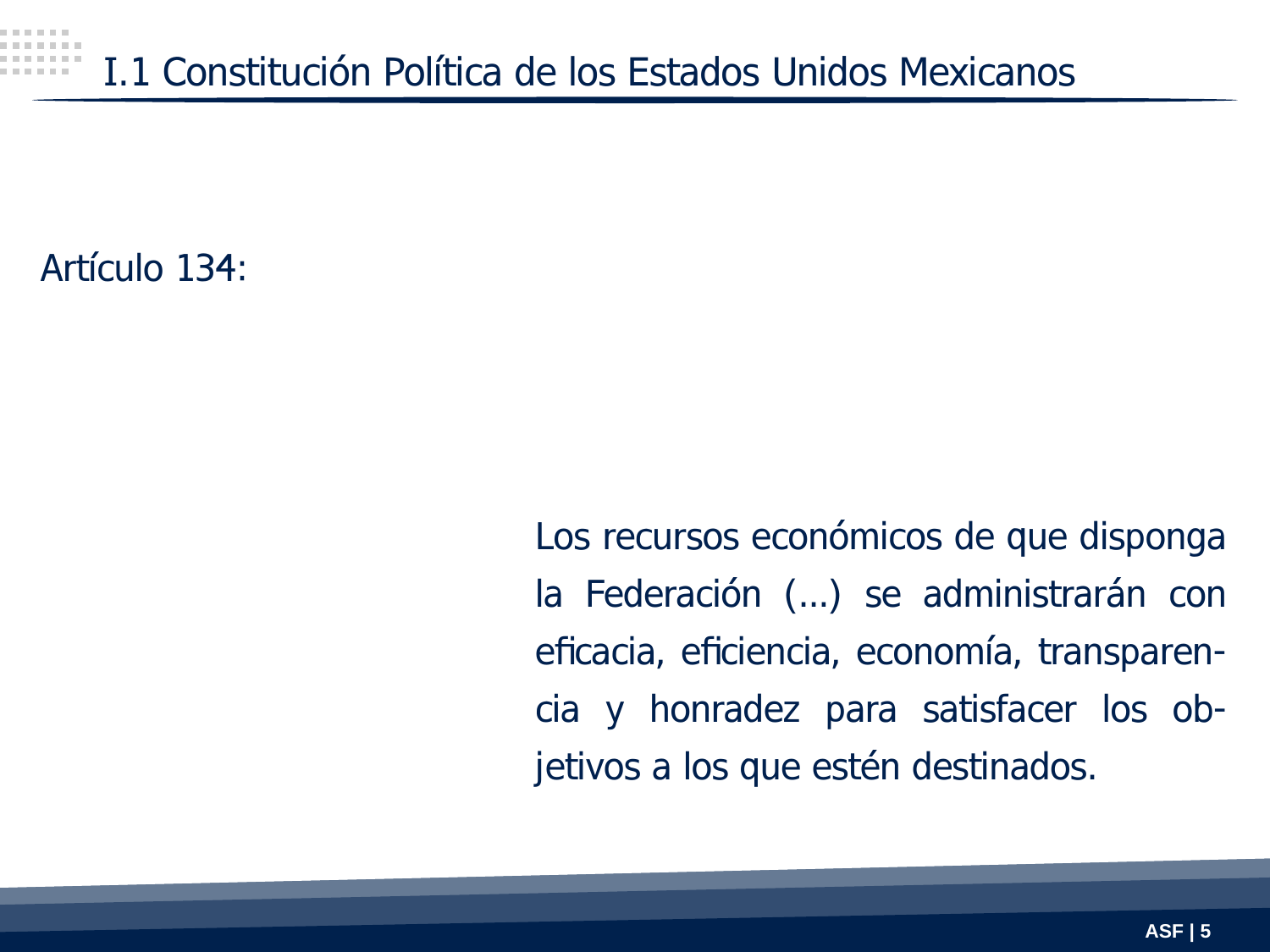

I.1 Constitución Política de los Estados Unidos Mexicanos

Artículo 134:
Los recursos económicos de que disponga la Federación (…) se administrarán con eficacia, eficiencia, economía, transparen-cia y honradez para satisfacer los ob-jetivos a los que estén destinados.

ASF | 5